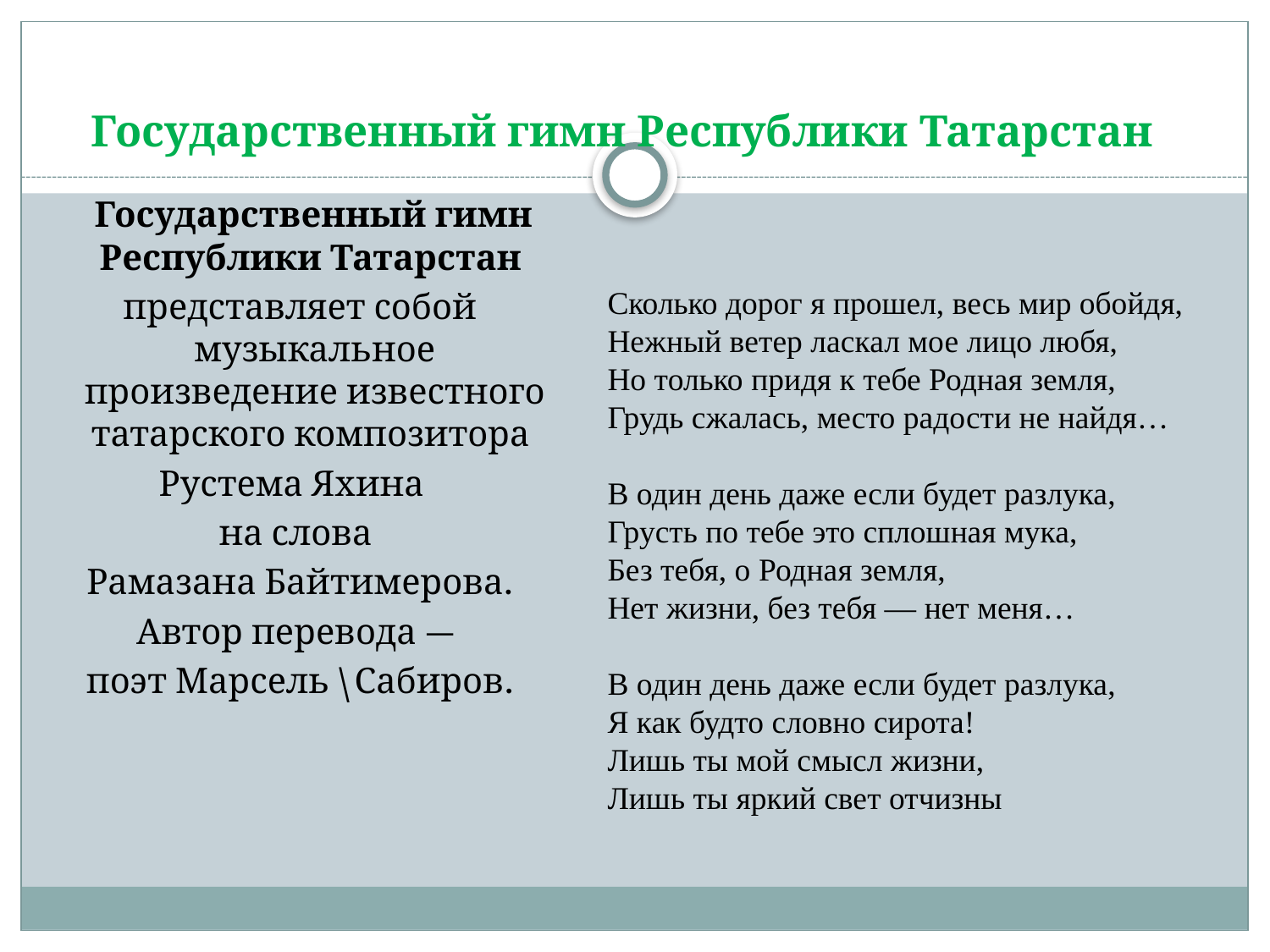

# Государственный гимн Республики Татарстан

    Государственный гимн Республики Татарстан
 представляет собой музыкальное произведение известного татарского композитора
Рустема Яхина
на слова
 Рамазана Байтимерова.
Автор перевода —
 поэт Марсель \Сабиров.
Сколько дорог я прошел, весь мир обойдя,
Нежный ветер ласкал мое лицо любя,
Но только придя к тебе Родная земля,
Грудь сжалась, место радости не найдя…

В один день даже если будет разлука,
Грусть по тебе это сплошная мука,
Без тебя, о Родная земля,
Нет жизни, без тебя — нет меня…

В один день даже если будет разлука,
Я как будто словно сирота!
Лишь ты мой смысл жизни,
Лишь ты яркий свет отчизны